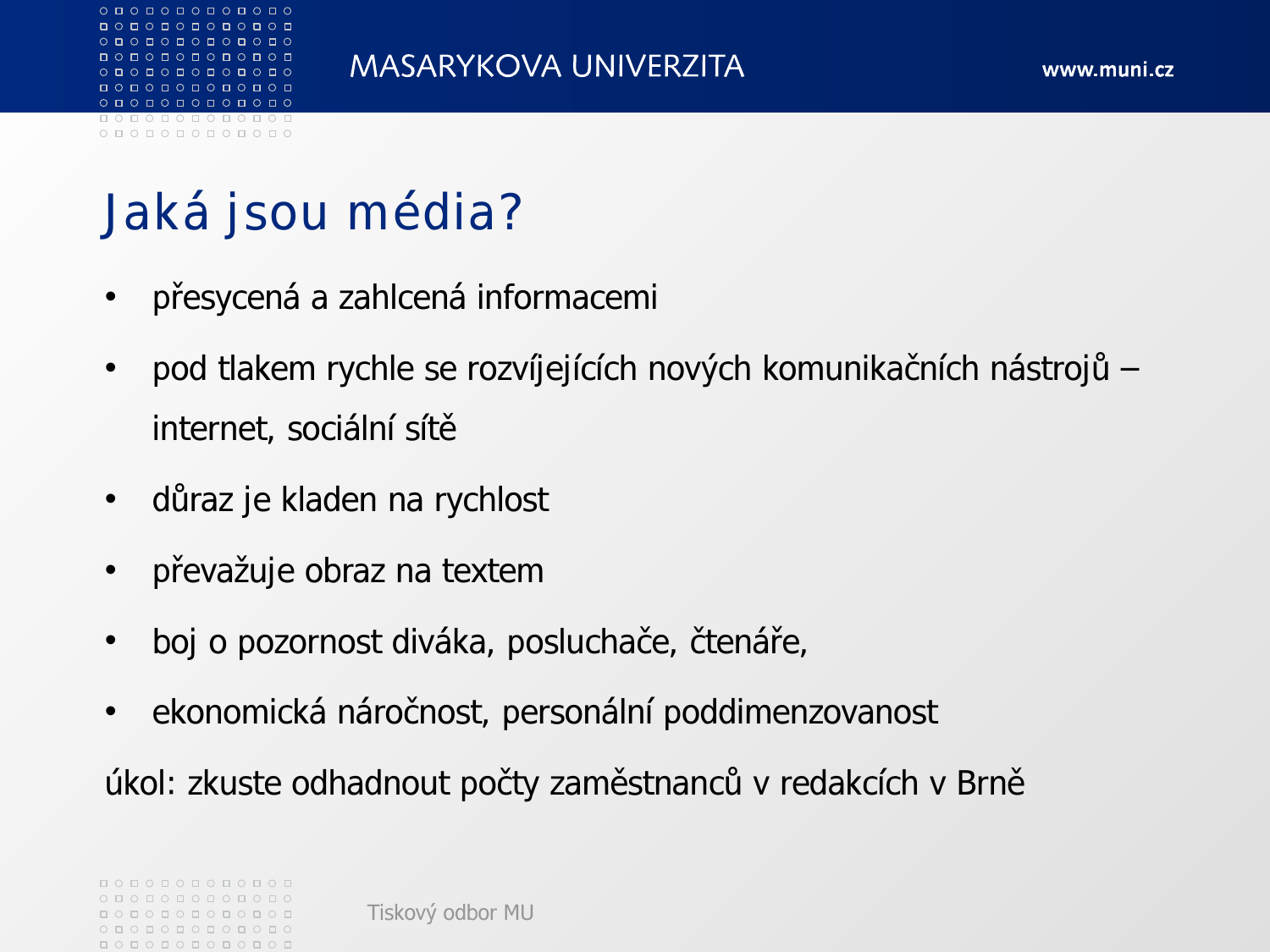

# Jaká jsou média?
přesycená a zahlcená informacemi
pod tlakem rychle se rozvíjejících nových komunikačních nástrojů – internet, sociální sítě
důraz je kladen na rychlost
převažuje obraz na textem
boj o pozornost diváka, posluchače, čtenáře,
ekonomická náročnost, personální poddimenzovanost
úkol: zkuste odhadnout počty zaměstnanců v redakcích v Brně

Tiskový odbor MU